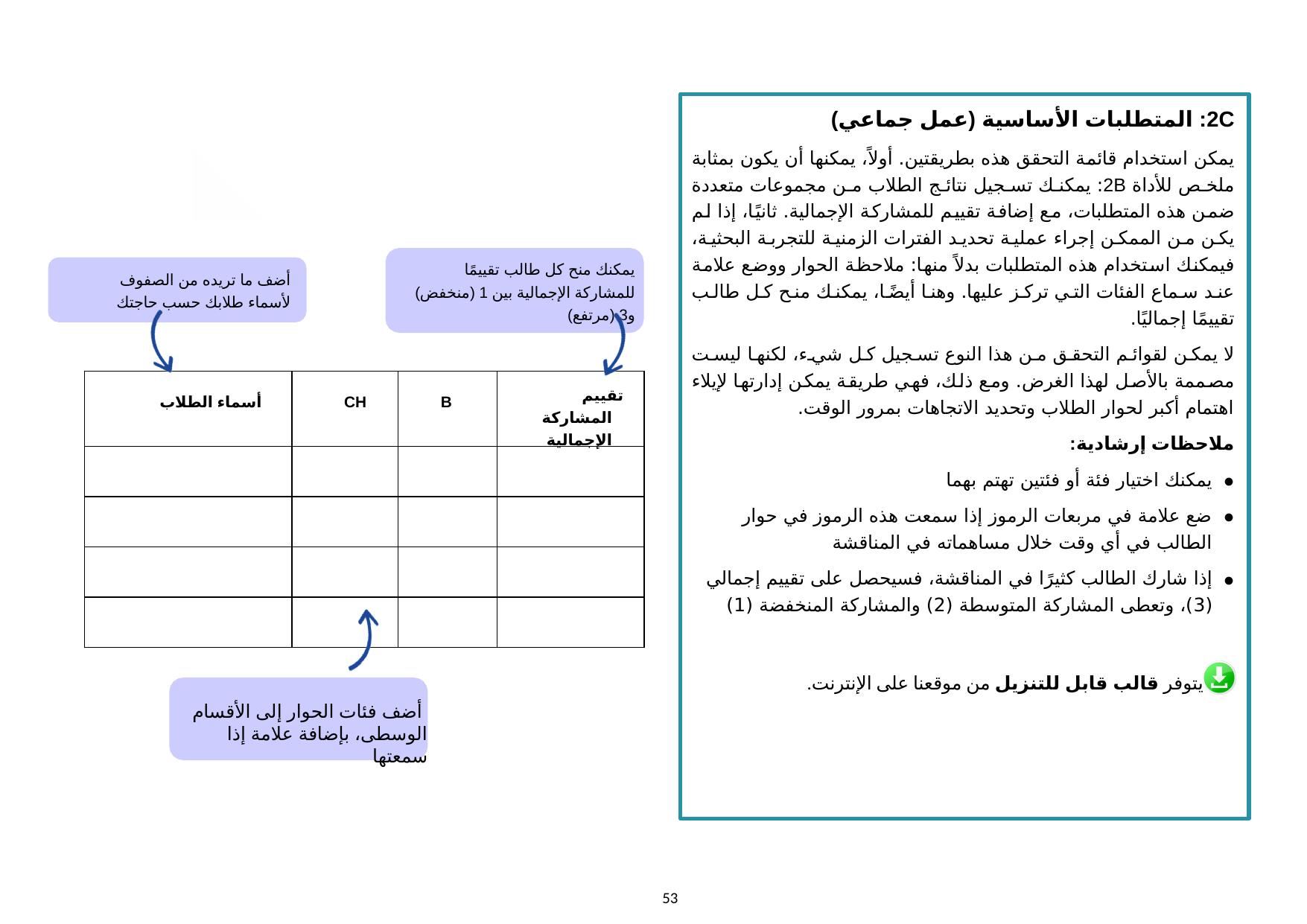

2C: المتطلبات الأساسية (عمل جماعي)
يمكن استخدام قائمة التحقق هذه بطريقتين. أولاً، يمكنها أن يكون بمثابة ملخص للأداة 2B: يمكنك تسجيل نتائج الطلاب من مجموعات متعددة ضمن هذه المتطلبات، مع إضافة تقييم للمشاركة الإجمالية. ثانيًا، إذا لم يكن من الممكن إجراء عملية تحديد الفترات الزمنية للتجربة البحثية، فيمكنك استخدام هذه المتطلبات بدلاً منها: ملاحظة الحوار ووضع علامة عند سماع الفئات التي تركز عليها. وهنا أيضًا، يمكنك منح كل طالب تقييمًا إجماليًا.
لا يمكن لقوائم التحقق من هذا النوع تسجيل كل شيء، لكنها ليست مصممة بالأصل لهذا الغرض. ومع ذلك، فهي طريقة يمكن إدارتها لإيلاء اهتمام أكبر لحوار الطلاب وتحديد الاتجاهات بمرور الوقت.
ملاحظات إرشادية:
يمكنك اختيار فئة أو فئتين تهتم بهما
ضع علامة في مربعات الرموز إذا سمعت هذه الرموز في حوار الطالب في أي وقت خلال مساهماته في المناقشة
إذا شارك الطالب كثيرًا في المناقشة، فسيحصل على تقييم إجمالي (3)، وتعطى المشاركة المتوسطة (2) والمشاركة المنخفضة (1)

يمكنك منح كل طالب تقييمًا للمشاركة الإجمالية بين 1 (منخفض) و3 (مرتفع)

أضف ما تريده من الصفوف لأسماء طلابك حسب حاجتك

تقييم المشاركة الإجمالية
أسماء الطلاب
CH
B

      يتوفر قالب قابل للتنزيل من موقعنا على الإنترنت.

 أضف فئات الحوار إلى الأقسام الوسطى، بإضافة علامة إذا سمعتها

53